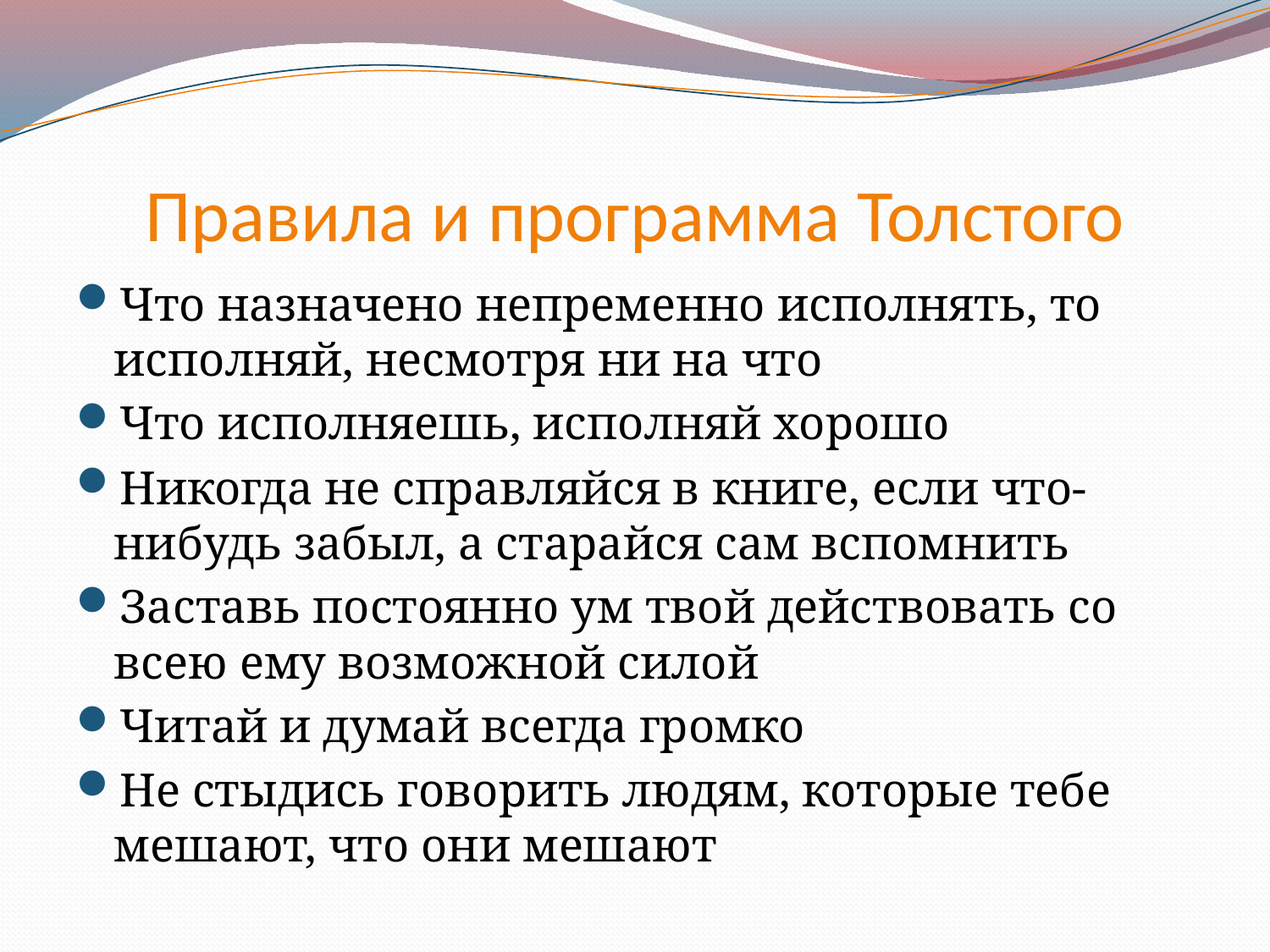

# Правила и программа Толстого
Что назначено непременно исполнять, то исполняй, несмотря ни на что
Что исполняешь, исполняй хорошо
Никогда не справляйся в книге, если что-нибудь забыл, а старайся сам вспомнить
Заставь постоянно ум твой действовать со всею ему возможной силой
Читай и думай всегда громко
Не стыдись говорить людям, которые тебе мешают, что они мешают